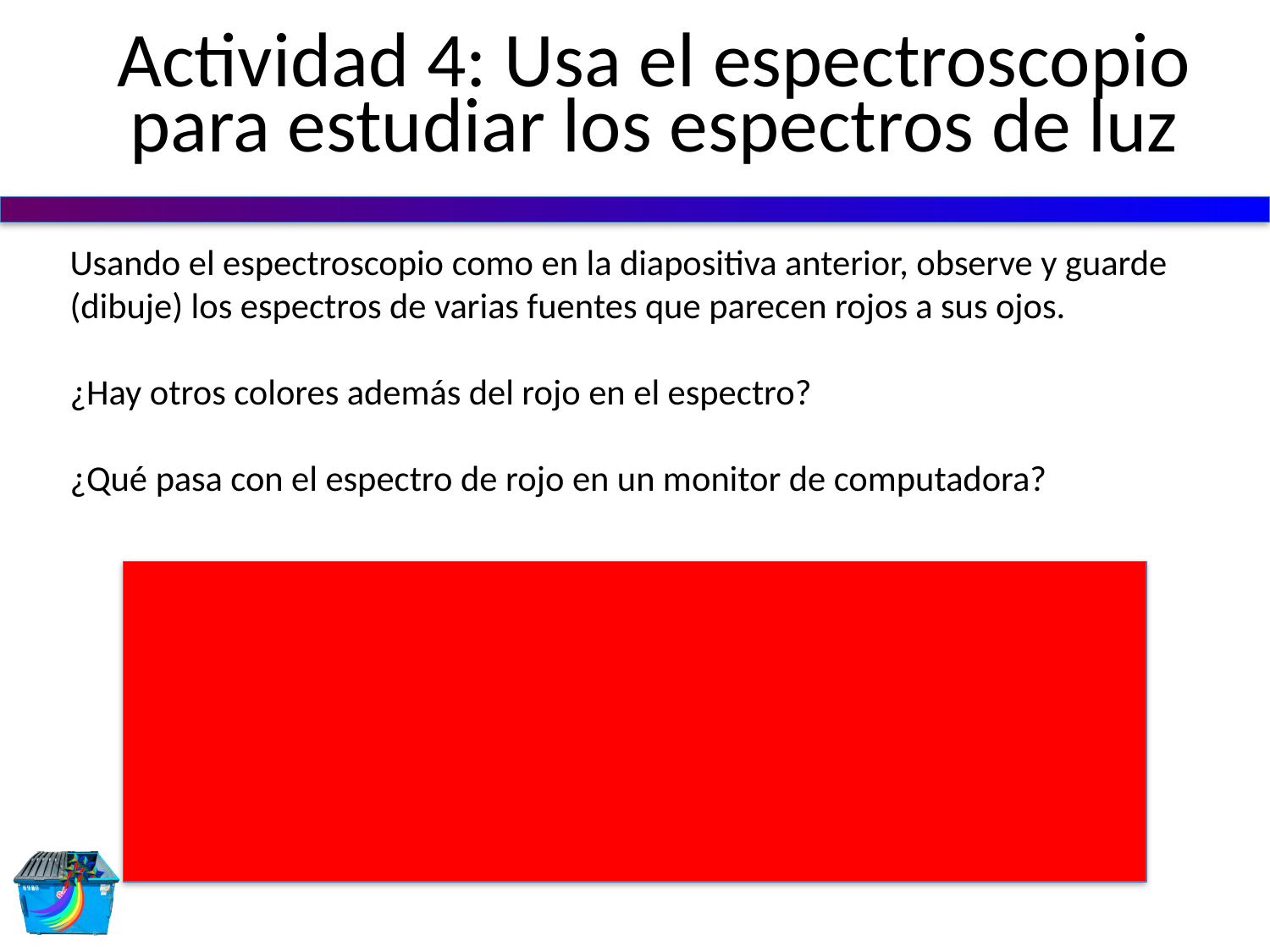

Actividad 4: Usa el espectroscopio para estudiar los espectros de luz
Usando el espectroscopio como en la diapositiva anterior, observe y guarde (dibuje) los espectros de varias fuentes que parecen rojos a sus ojos.

¿Hay otros colores además del rojo en el espectro?

¿Qué pasa con el espectro de rojo en un monitor de computadora?